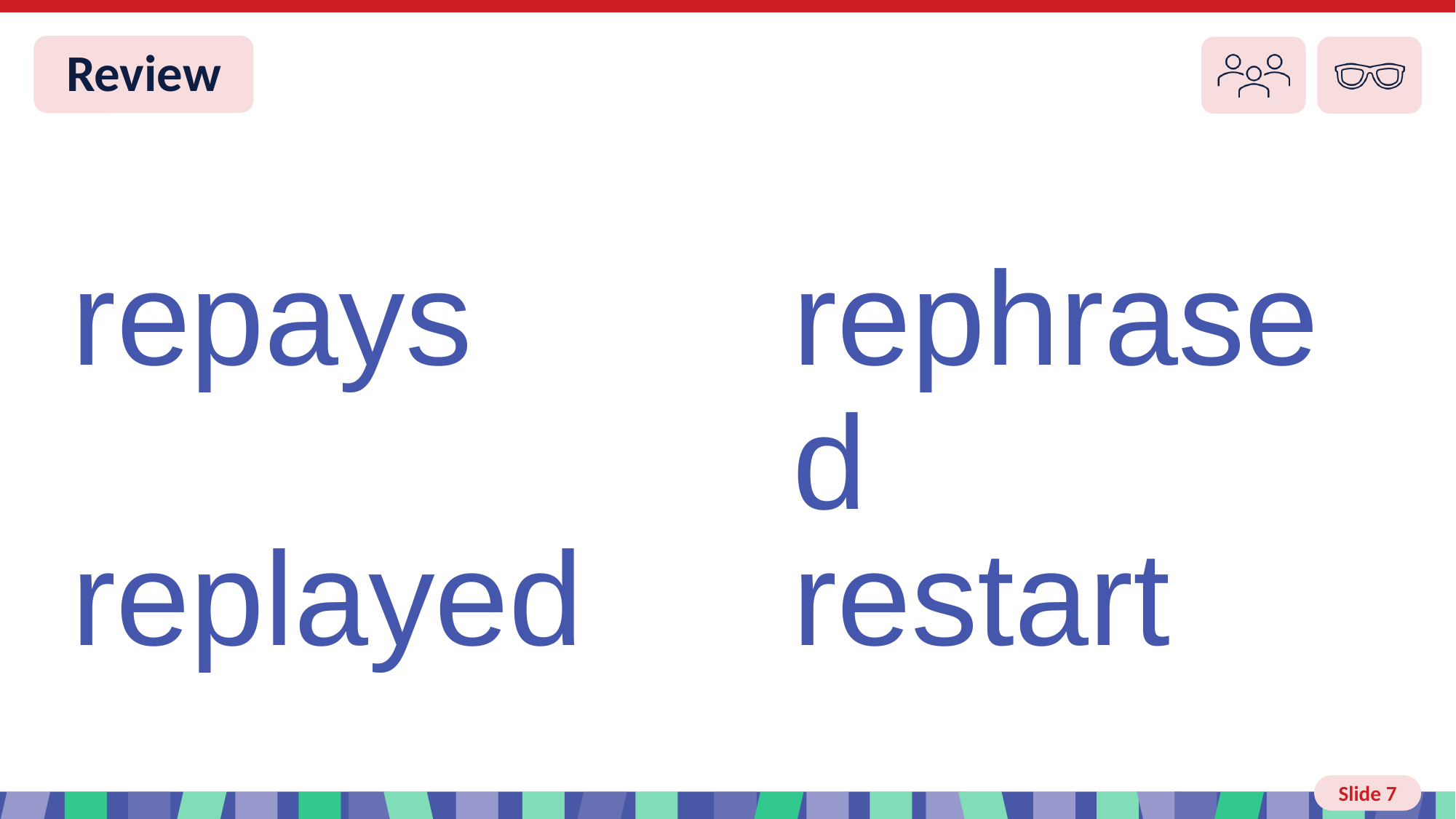

Slide 7 Review You do
repays
rephrased
replayed
restart